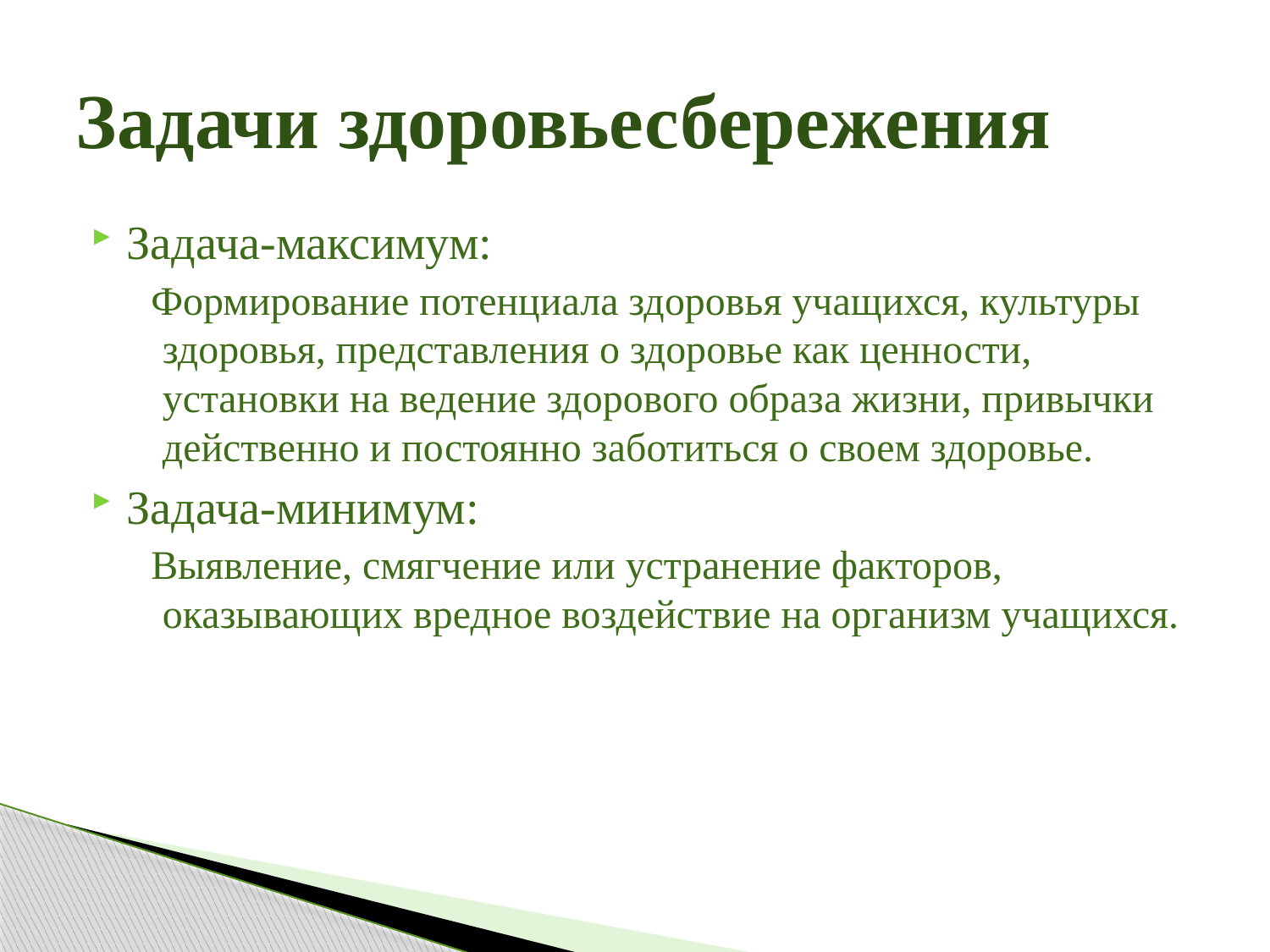

# Задачи здоровьесбережения
Задача-максимум:
  Формирование потенциала здоровья учащихся, культуры здоровья, представления о здоровье как ценности, установки на ведение здорового образа жизни, привычки действенно и постоянно заботиться о своем здоровье.
Задача-минимум:
  Выявление, смягчение или устранение факторов, оказывающих вредное воздействие на организм учащихся.